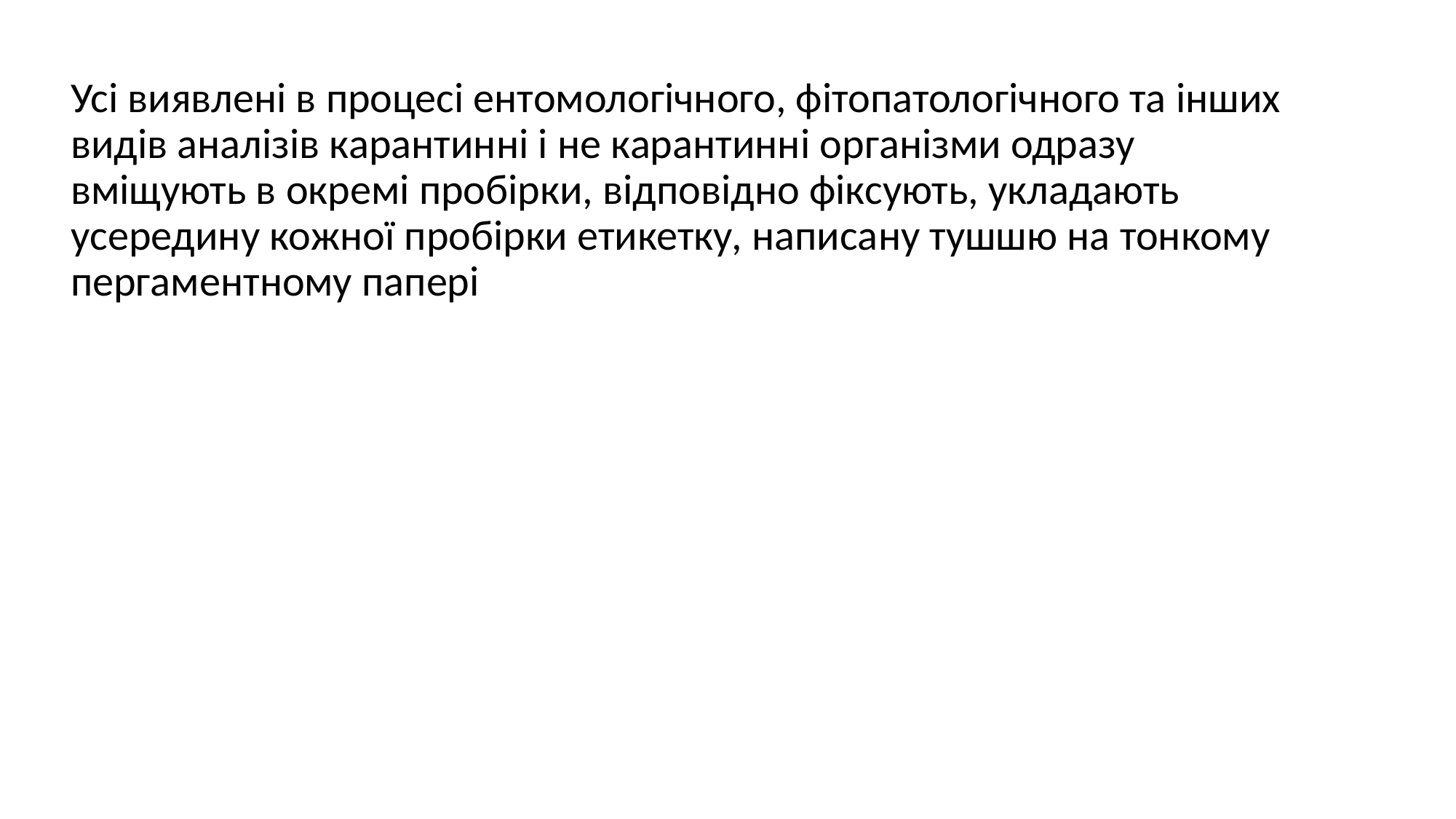

Усі виявлені в процесі ентомологічного, фітопатологічного та інших видів аналізів карантинні і не карантинні організми одразу вміщують в окремі пробірки, відповідно фіксують, укладають усередину кожної пробірки етикетку, написану тушшю на тонкому пергаментному папері